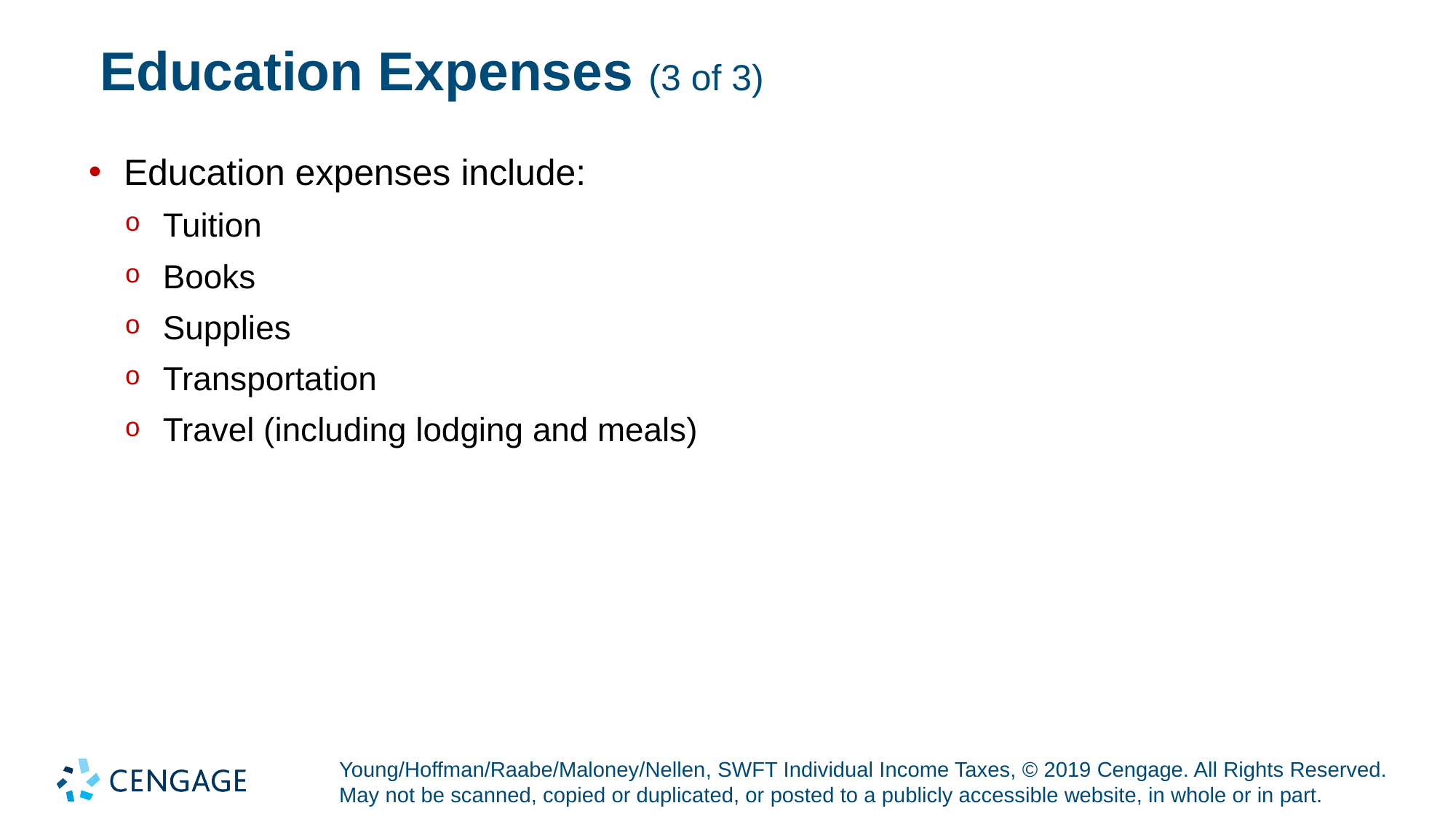

# Education Expenses (3 of 3)
Education expenses include:
Tuition
Books
Supplies
Transportation
Travel (including lodging and meals)